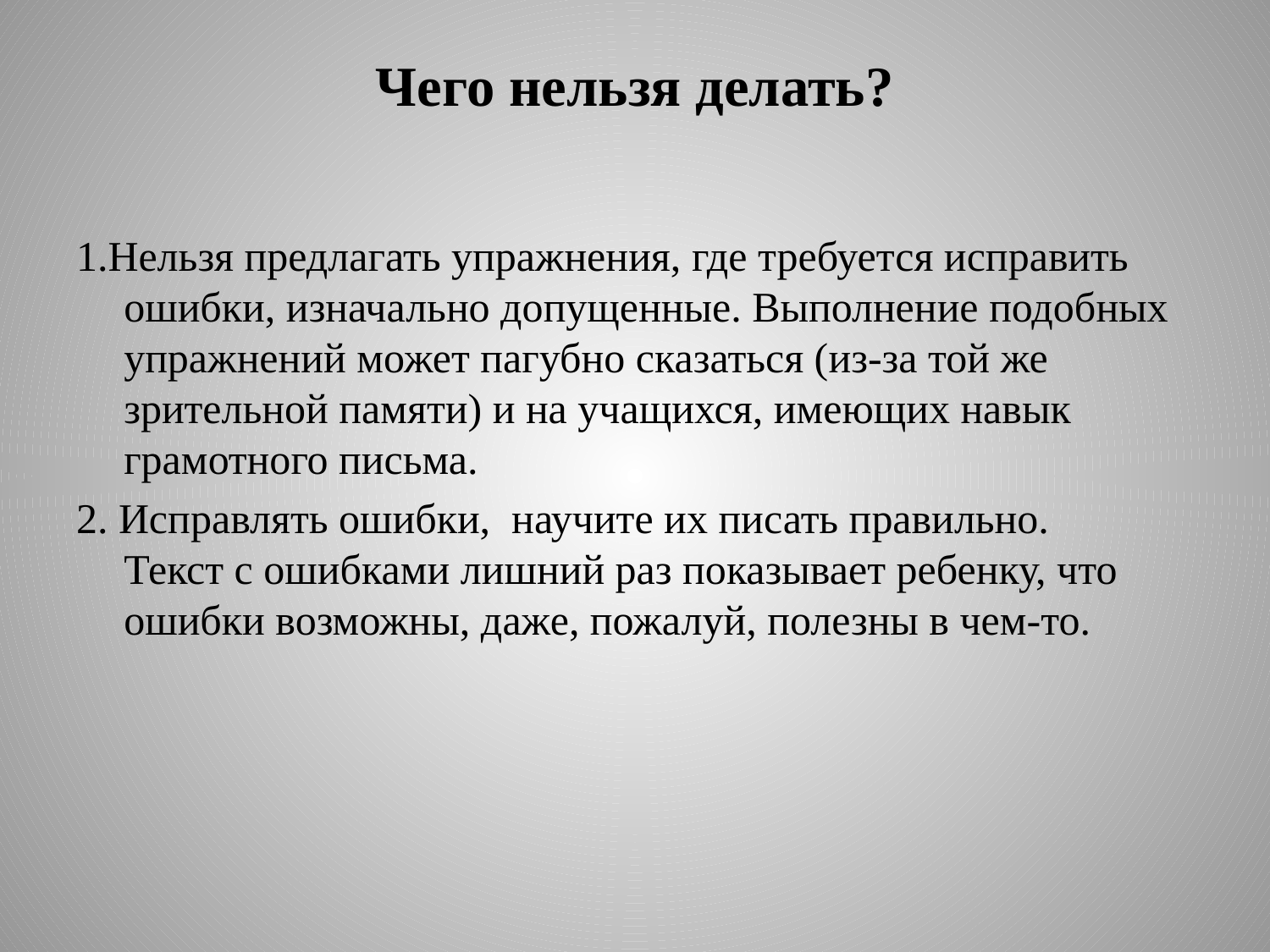

# Чего нельзя делать?
1.Нельзя предлагать упражнения, где требуется исправить ошибки, изначально допущенные. Выполнение подобных упражнений может пагубно сказаться (из-за той же зрительной памяти) и на учащихся, имеющих навык грамотного письма.
2. Исправлять ошибки,  научите их писать правильно.
Текст с ошибками лишний раз показывает ребенку, что ошибки возможны, даже, пожалуй, полезны в чем-то.